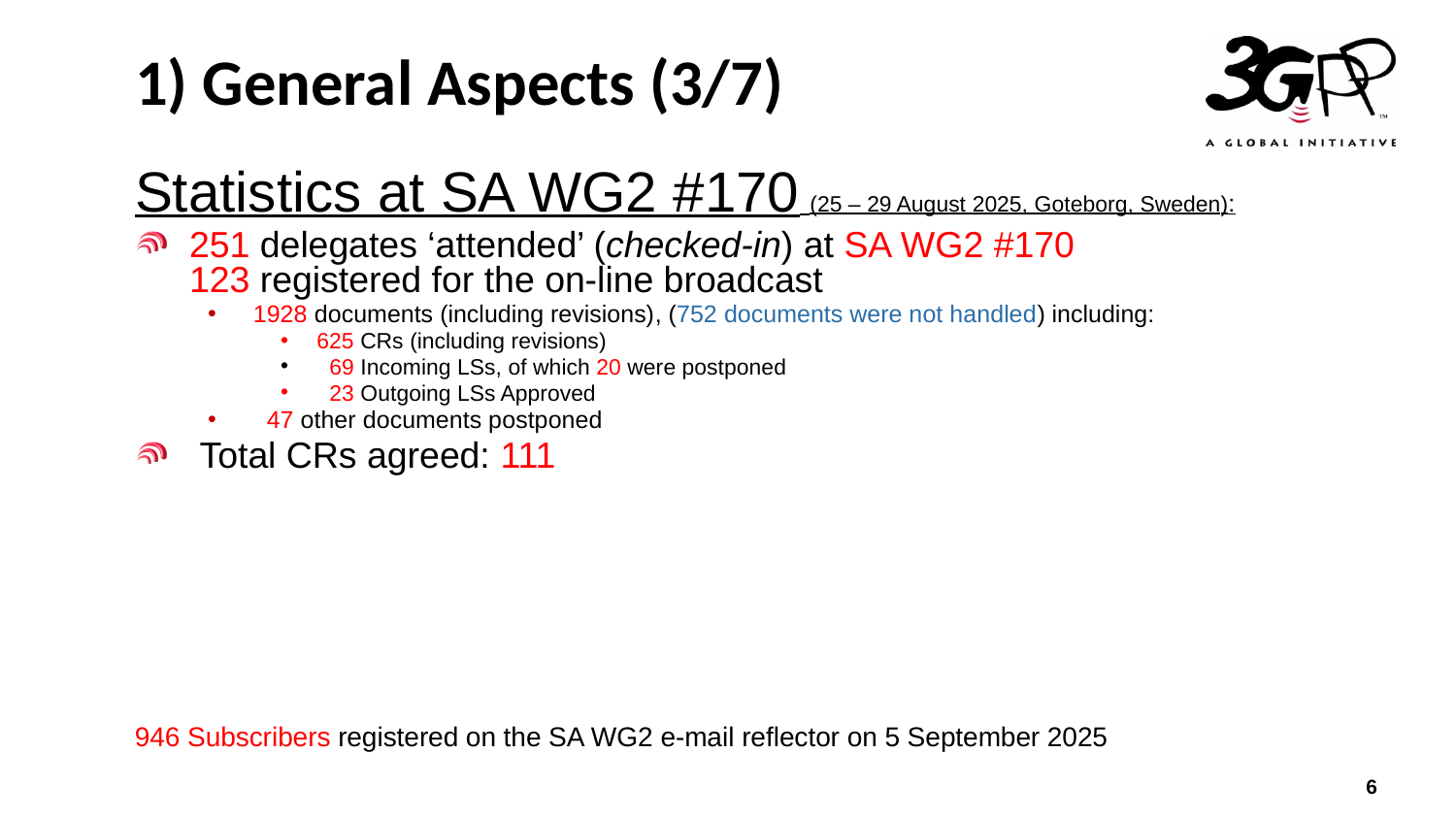

# 1) General Aspects (3/7)

Statistics at SA WG2 #170 (25 – 29 August 2025, Goteborg, Sweden):
251 delegates ‘attended’ (checked-in) at SA WG2 #170
123 registered for the on-line broadcast
1928 documents (including revisions), (752 documents were not handled) including:
625 CRs (including revisions)
  69 Incoming LSs, of which 20 were postponed
  23 Outgoing LSs Approved
  47 other documents postponed
 Total CRs agreed: 111

946 Subscribers registered on the SA WG2 e-mail reflector on 5 September 2025